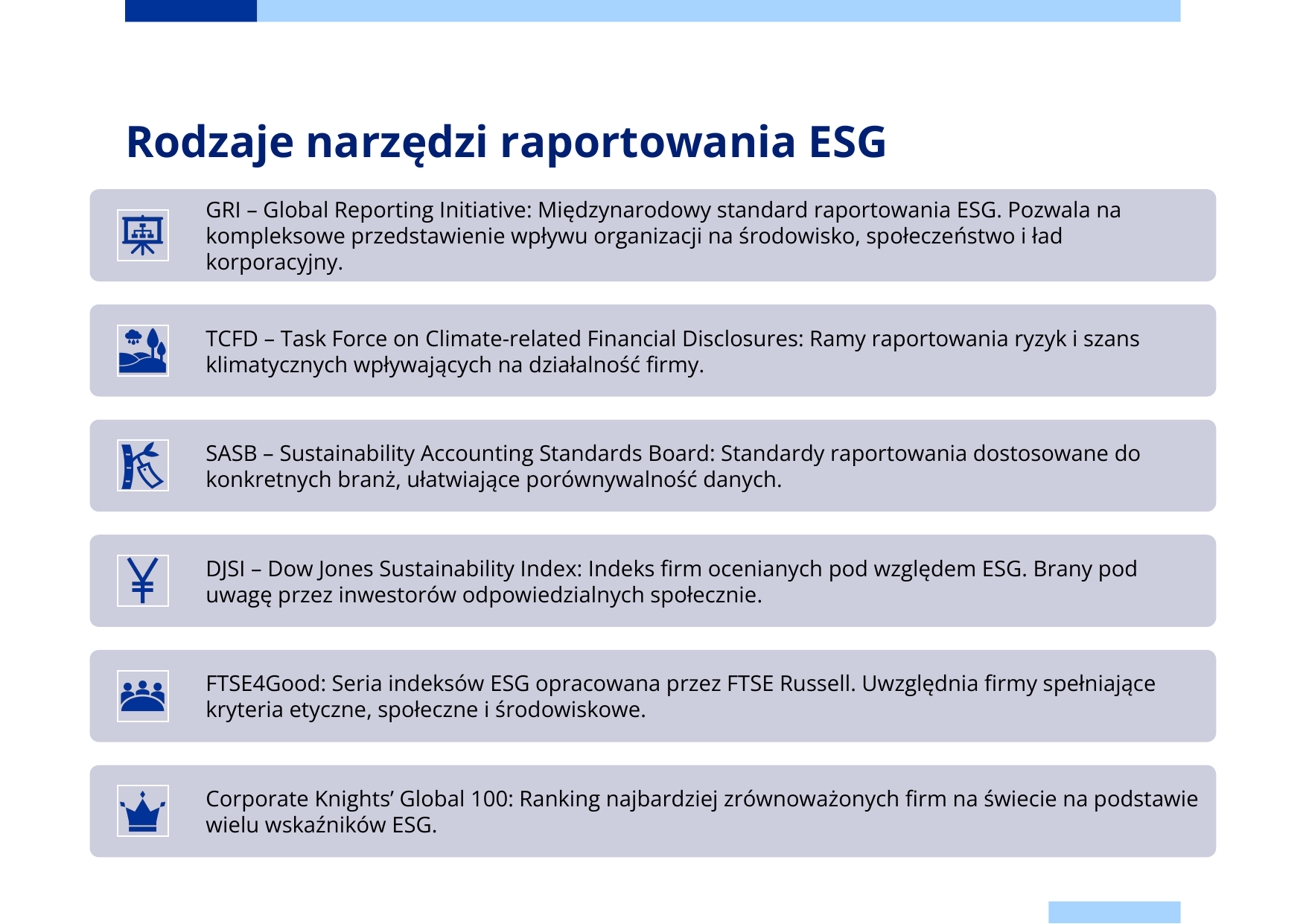

# Rodzaje narzędzi raportowania ESG
GRI – Global Reporting Initiative: Międzynarodowy standard raportowania ESG. Pozwala na kompleksowe przedstawienie wpływu organizacji na środowisko, społeczeństwo i ład korporacyjny.
TCFD – Task Force on Climate-related Financial Disclosures: Ramy raportowania ryzyk i szans klimatycznych wpływających na działalność firmy.
SASB – Sustainability Accounting Standards Board: Standardy raportowania dostosowane do konkretnych branż, ułatwiające porównywalność danych.
DJSI – Dow Jones Sustainability Index: Indeks firm ocenianych pod względem ESG. Brany pod uwagę przez inwestorów odpowiedzialnych społecznie.
FTSE4Good: Seria indeksów ESG opracowana przez FTSE Russell. Uwzględnia firmy spełniające kryteria etyczne, społeczne i środowiskowe.
Corporate Knights’ Global 100: Ranking najbardziej zrównoważonych firm na świecie na podstawie wielu wskaźników ESG.